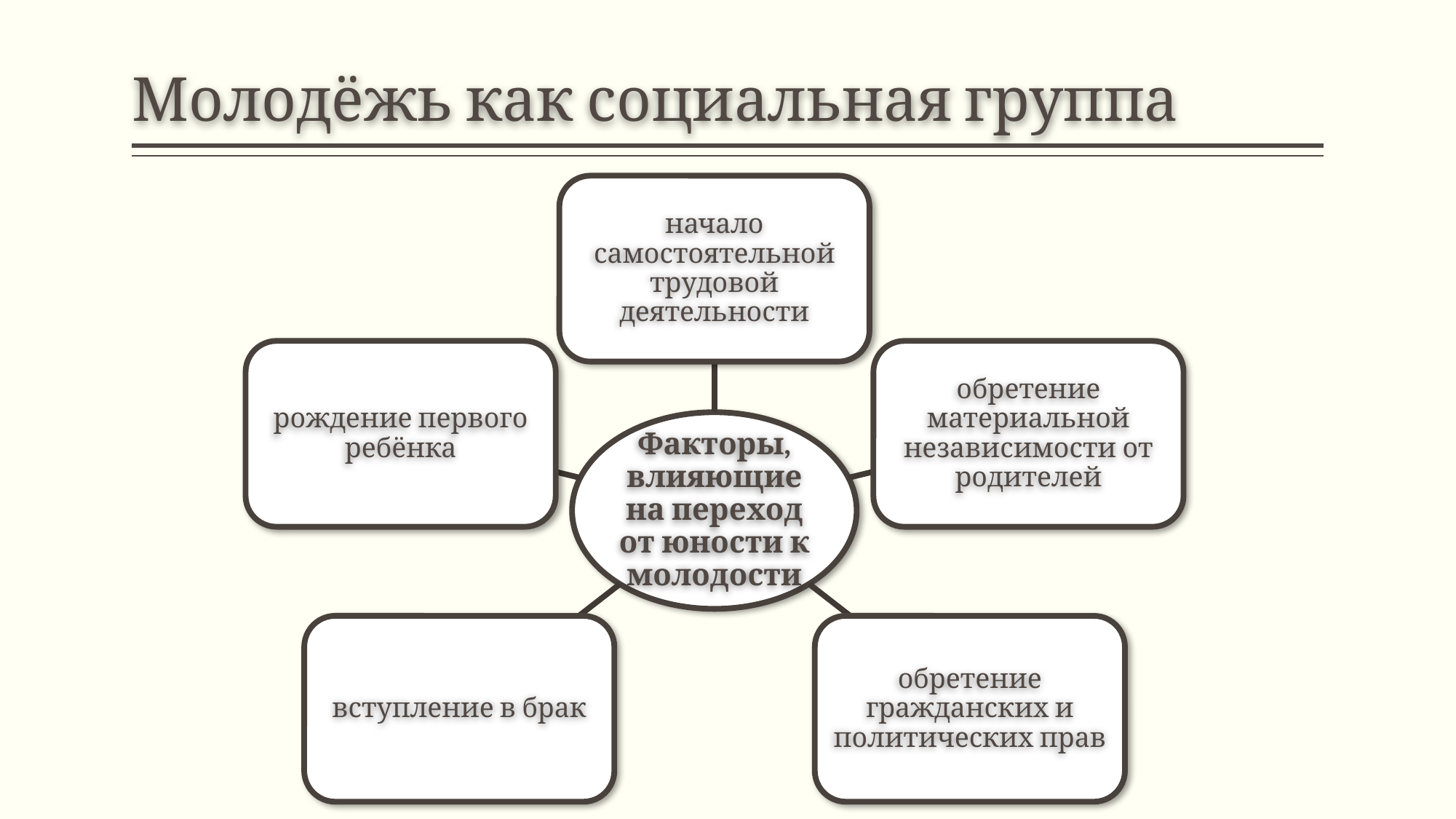

# Молодёжь как социальная группа

начало самостоятельной трудовой деятельности

рождение первого ребёнка
обретение материальной независимости от родителей

Факторы, влияющие на переход от юности к молодости

вступление в брак
обретение гражданских и политических прав